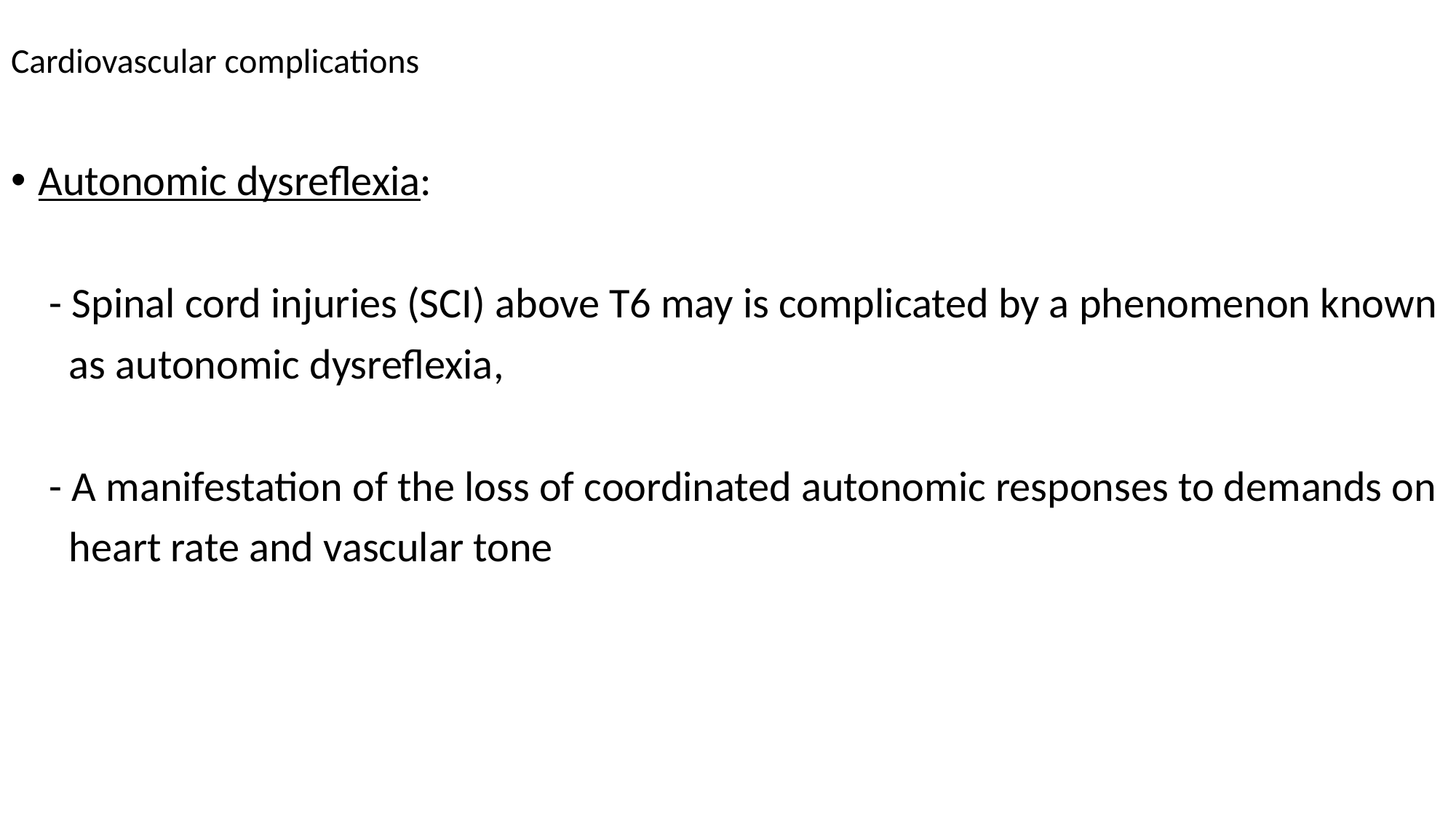

# Cardiovascular complications
Autonomic dysreflexia:

    - Spinal cord injuries (SCI) above T6 may is complicated by a phenomenon known
      as autonomic dysreflexia,

    - A manifestation of the loss of coordinated autonomic responses to demands on
      heart rate and vascular tone